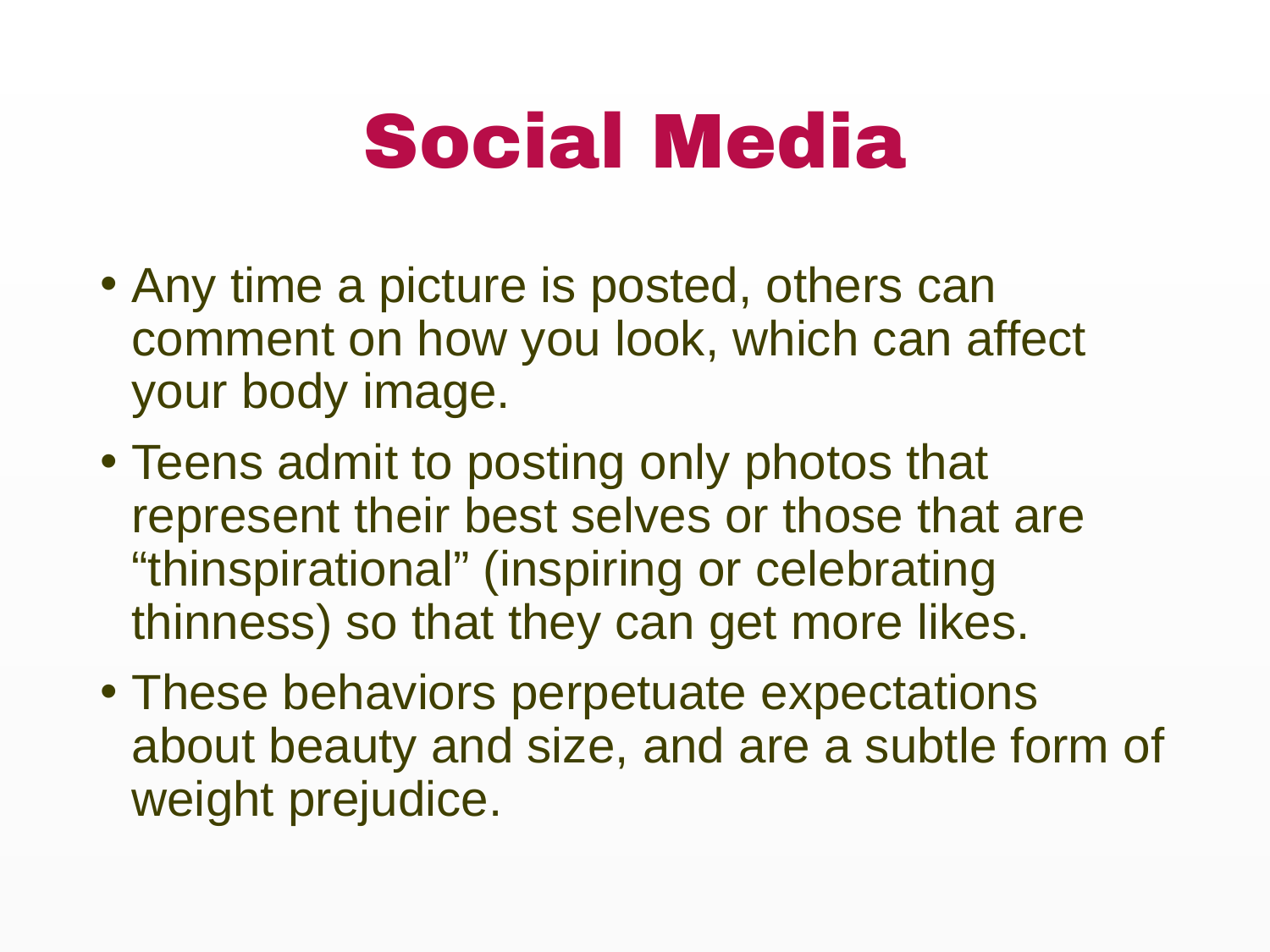

# Social Media
Any time a picture is posted, others can comment on how you look, which can affect your body image.
Teens admit to posting only photos that represent their best selves or those that are “thinspirational” (inspiring or celebrating thinness) so that they can get more likes.
These behaviors perpetuate expectations about beauty and size, and are a subtle form of weight prejudice.